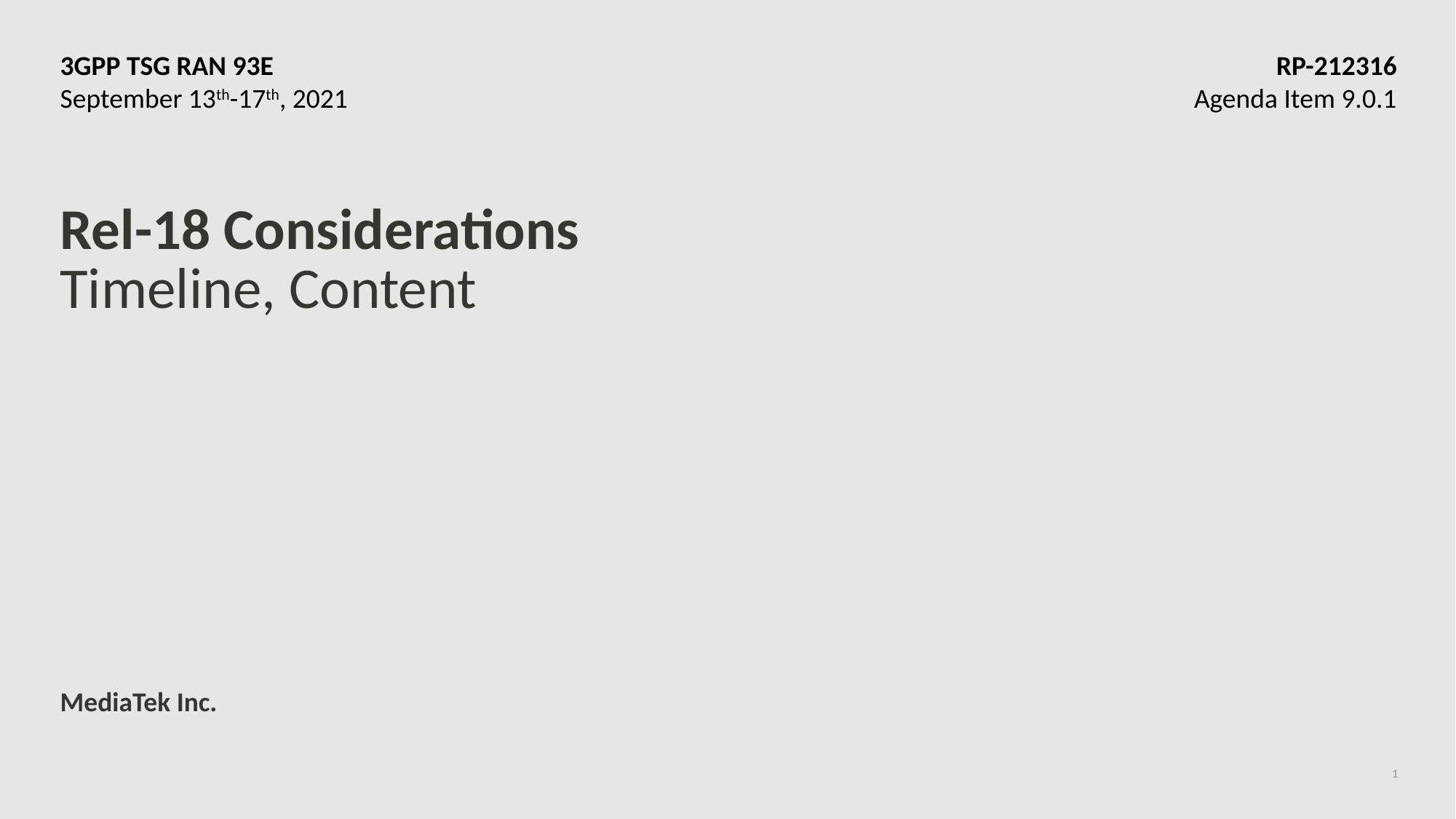

3GPP TSG RAN 93E	RP-212316
September 13th-17th, 2021	Agenda Item 9.0.1
# Rel-18 Considerations Timeline, Content

MediaTek Inc.
1